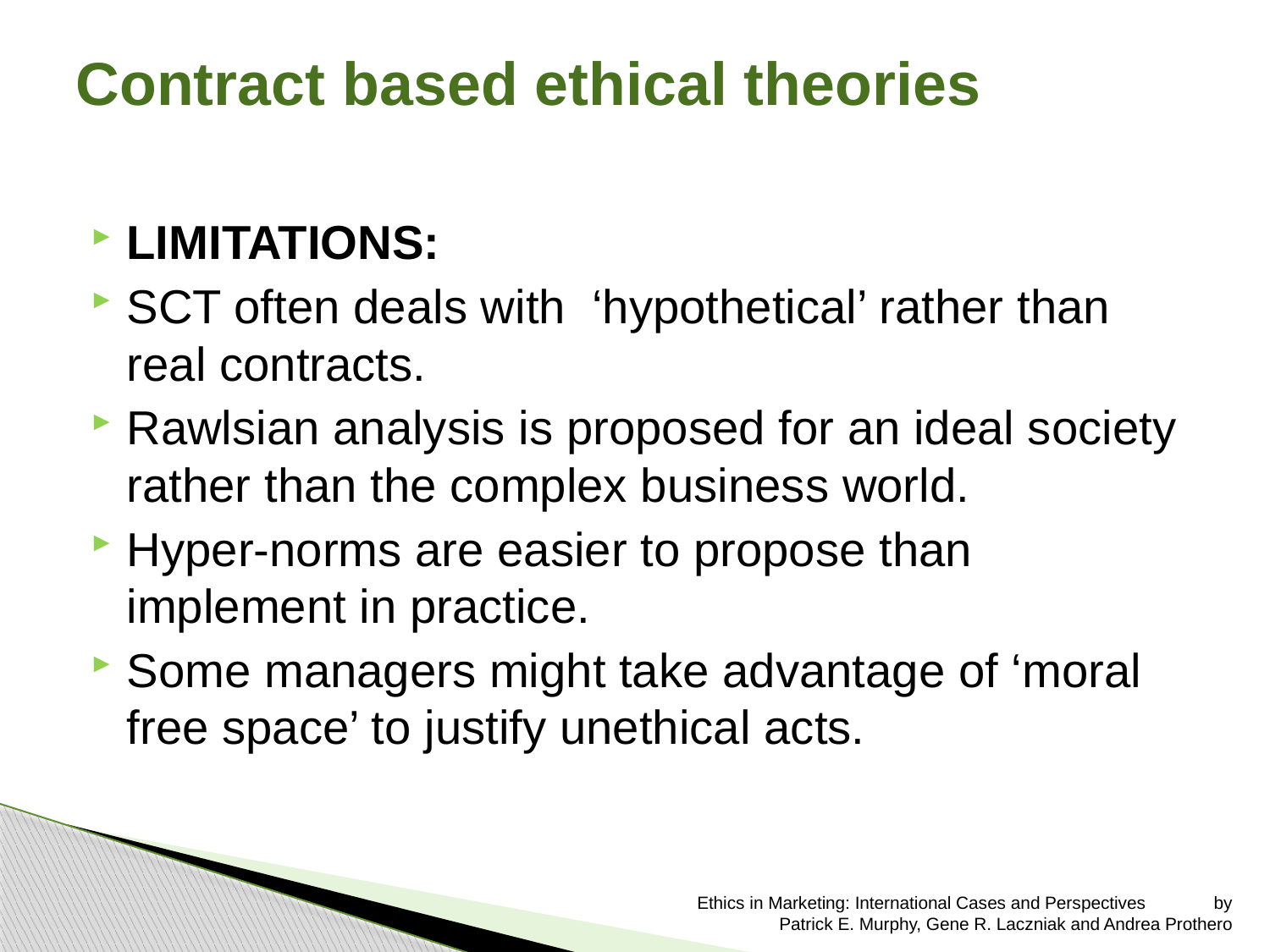

# Contract based ethical theories
LIMITATIONS:
SCT often deals with  ‘hypothetical’ rather than real contracts.
Rawlsian analysis is proposed for an ideal society rather than the complex business world.
Hyper-norms are easier to propose than implement in practice.
Some managers might take advantage of ‘moral free space’ to justify unethical acts.
     Ethics in Marketing: International Cases and Perspectives              by Patrick E. Murphy, Gene R. Laczniak and Andrea Prothero